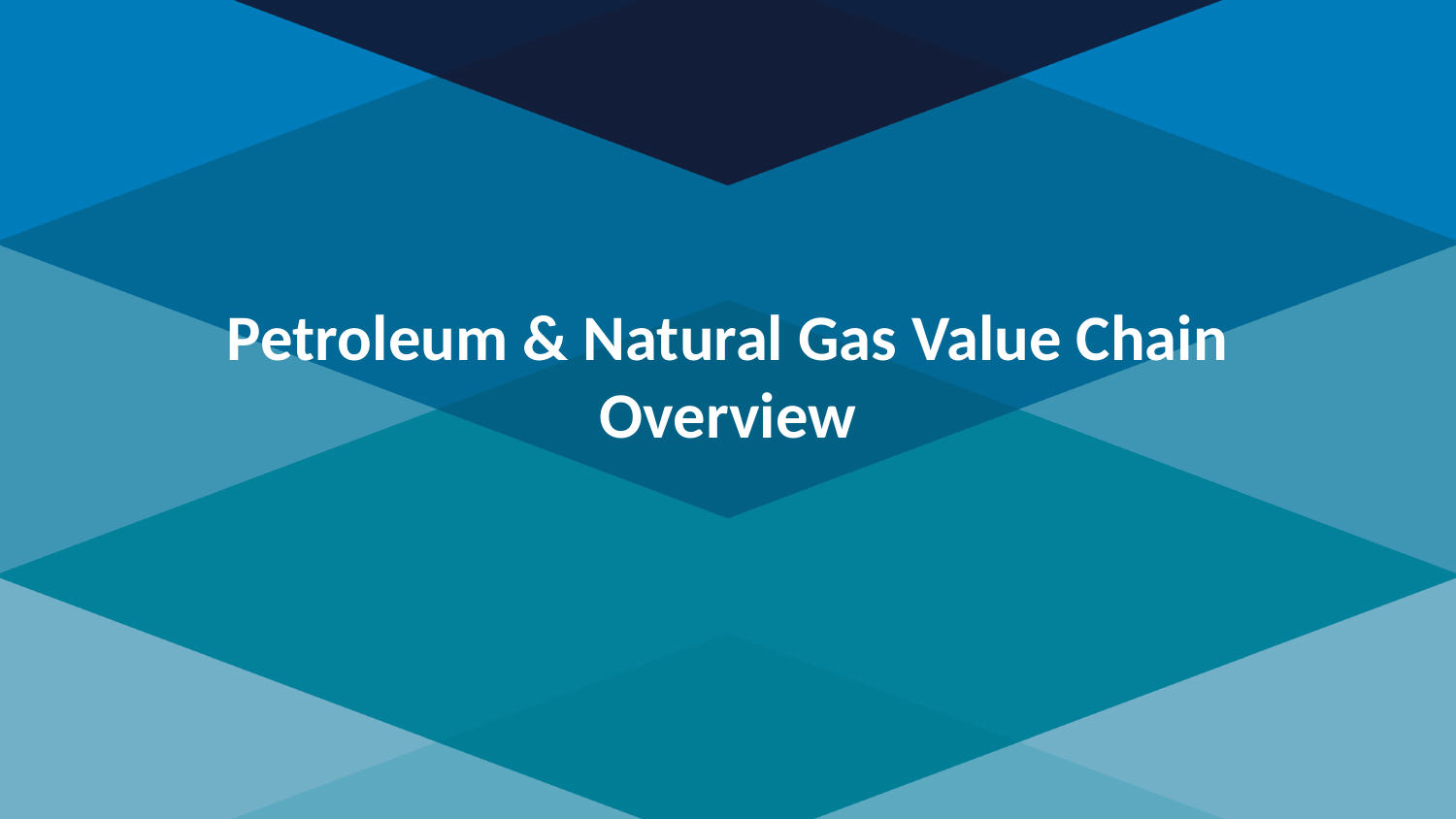

# Petroleum & Natural Gas Value Chain Overview